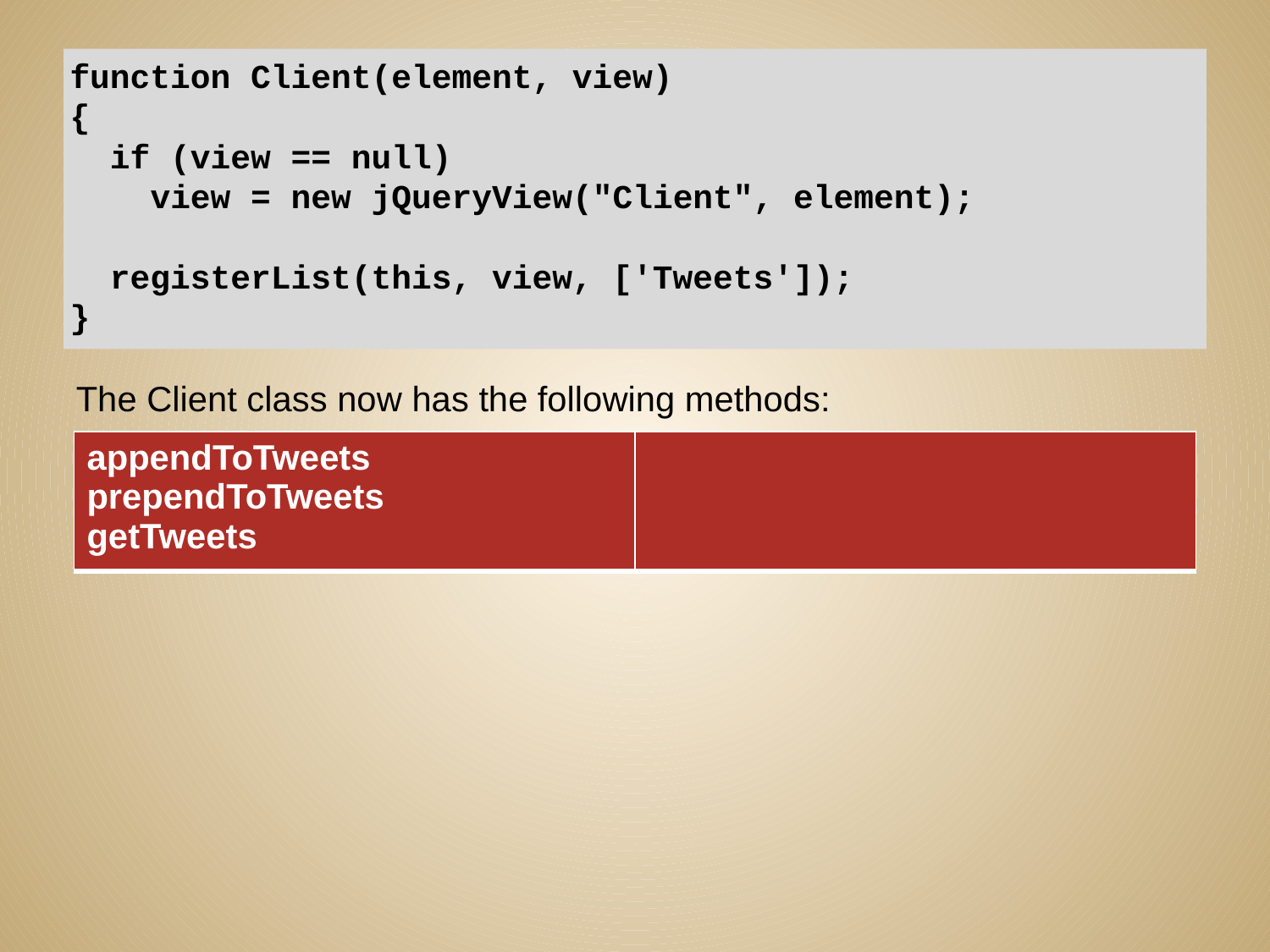

function Client(element, view)
{
  if (view == null)
    view = new jQueryView("Client", element);

  registerList(this, view, ['Tweets']);
}

The Client class now has the following methods:
| appendToTweets prependToTweets getTweets |  |
| --- | --- |